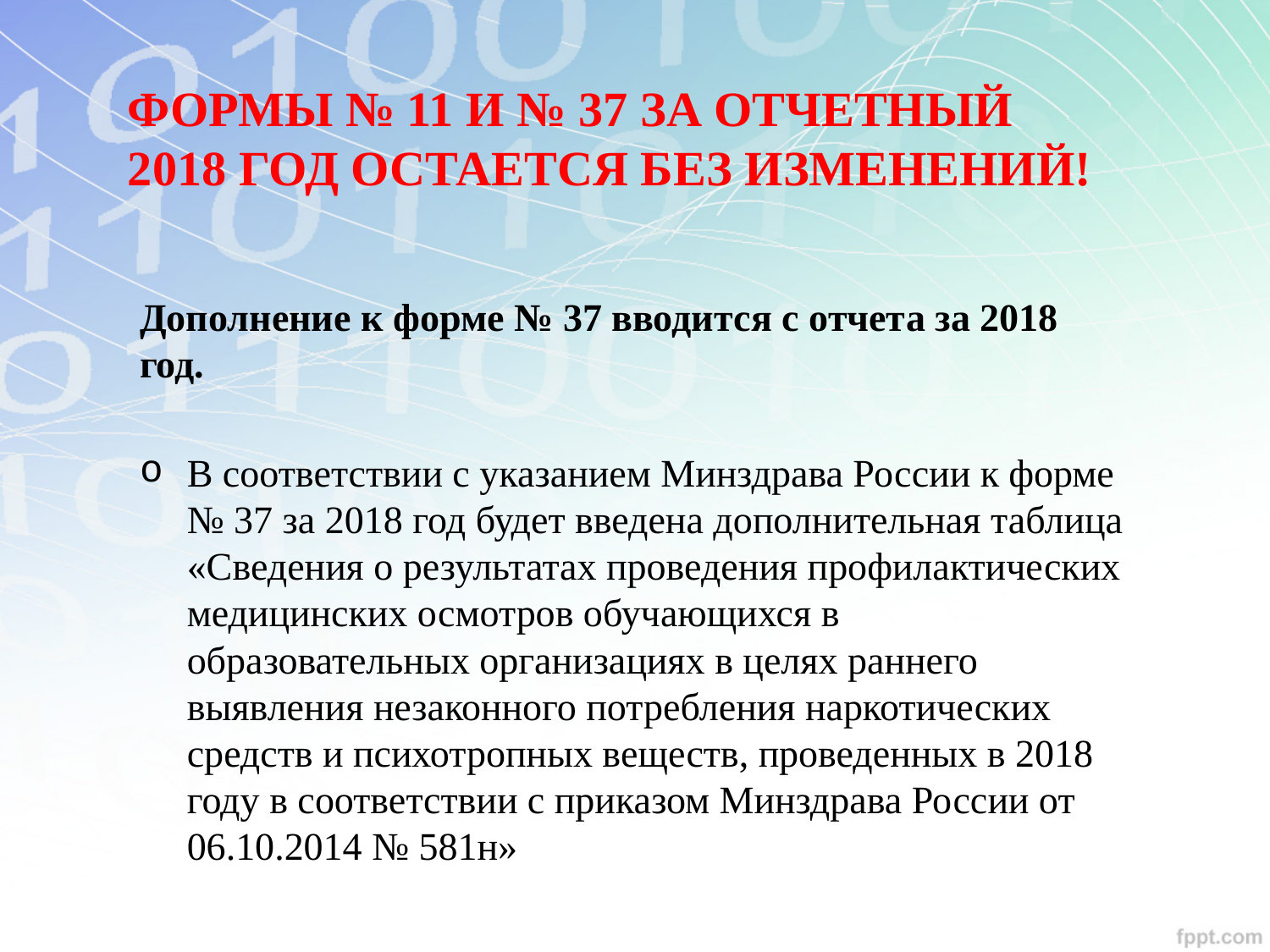

# ФОРМЫ № 11 И № 37 ЗА ОТЧЕТНЫЙ 2018 ГОД ОСТАЕТСЯ БЕЗ ИЗМЕНЕНИЙ!
Дополнение к форме № 37 вводится с отчета за 2018 год.

В соответствии с указанием Минздрава России к форме № 37 за 2018 год будет введена дополнительная таблица «Сведения о результатах проведения профилактических медицинских осмотров обучающихся в образовательных организациях в целях раннего выявления незаконного потребления наркотических средств и психотропных веществ, проведенных в 2018 году в соответствии с приказом Минздрава России от 06.10.2014 № 581н»